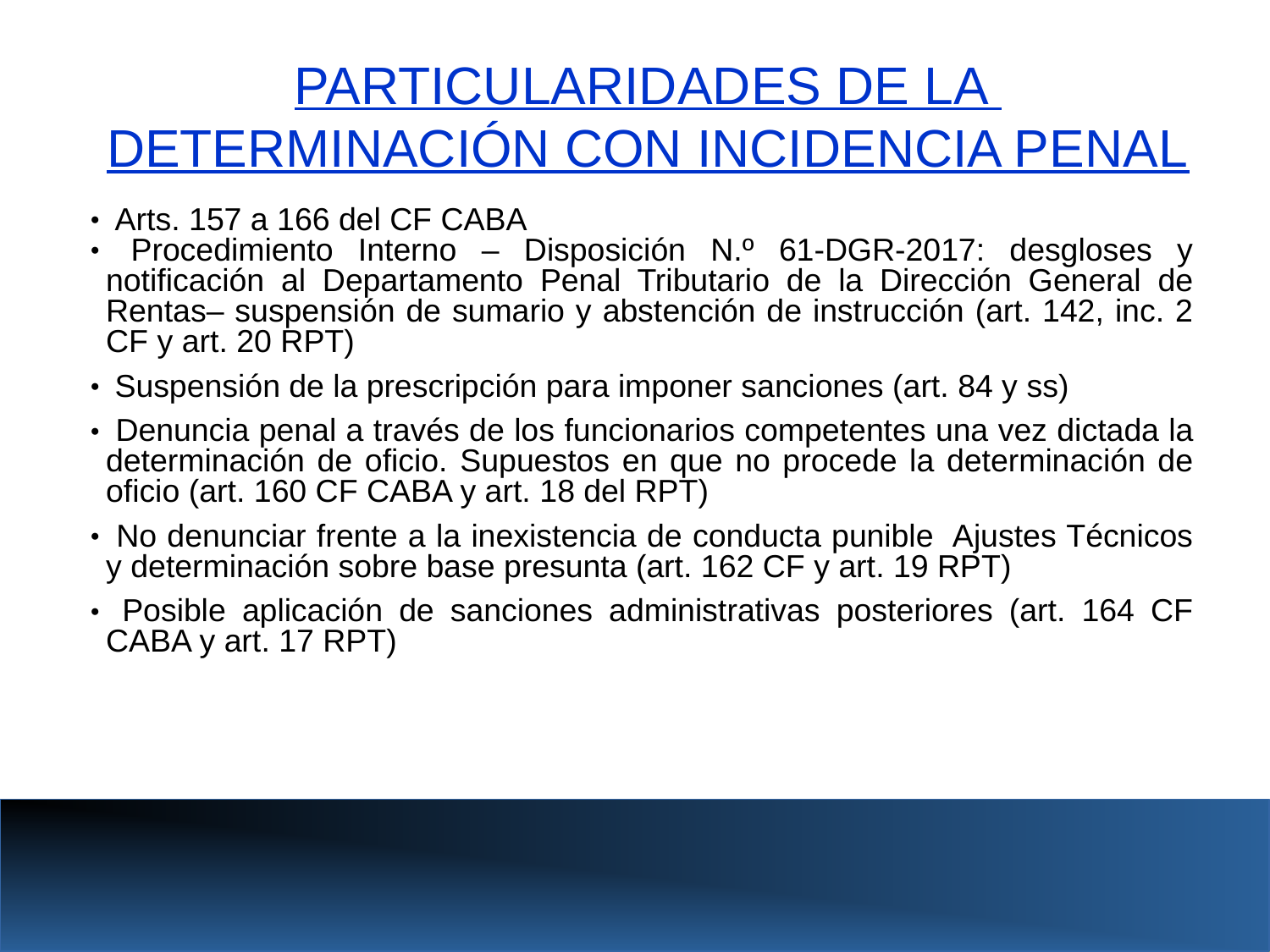

PARTICULARIDADES DE LA  DETERMINACIÓN CON INCIDENCIA PENAL
 Arts. 157 a 166 del CF CABA
 Procedimiento Interno – Disposición N.º 61-DGR-2017: desgloses y notificación al Departamento Penal Tributario de la Dirección General de Rentas– suspensión de sumario y abstención de instrucción (art. 142, inc. 2 CF y art. 20 RPT)
 Suspensión de la prescripción para imponer sanciones (art. 84 y ss)
 Denuncia penal a través de los funcionarios competentes una vez dictada la determinación de oficio. Supuestos en que no procede la determinación de oficio (art. 160 CF CABA y art. 18 del RPT)
 No denunciar frente a la inexistencia de conducta punible  Ajustes Técnicos y determinación sobre base presunta (art. 162 CF y art. 19 RPT)
 Posible aplicación de sanciones administrativas posteriores (art. 164 CF CABA y art. 17 RPT)